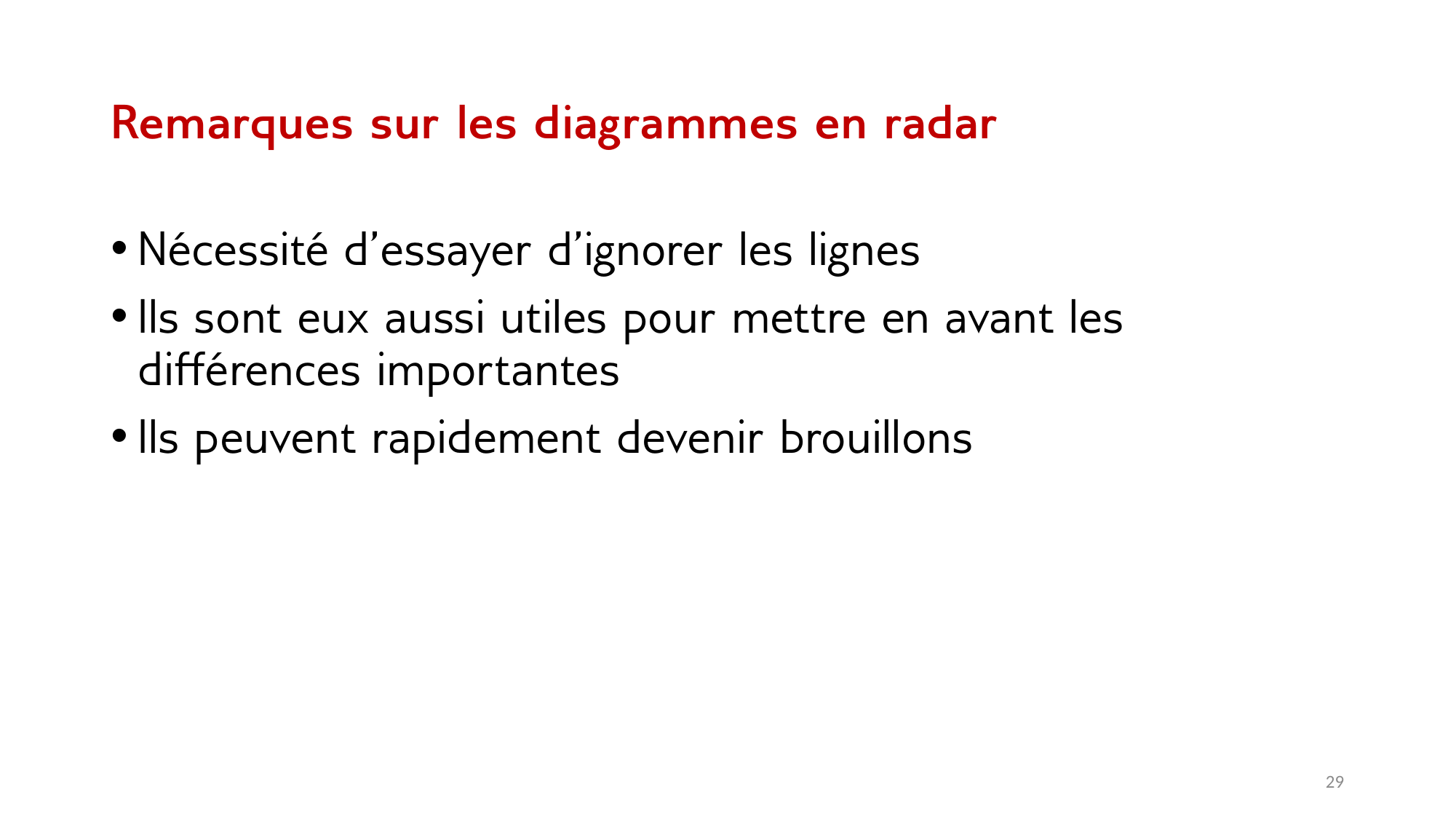

# Remarques sur les diagrammes en radar
Nécessité d’essayer d’ignorer les lignes
Ils sont eux aussi utiles pour mettre en avant les différences importantes
Ils peuvent rapidement devenir brouillons
29